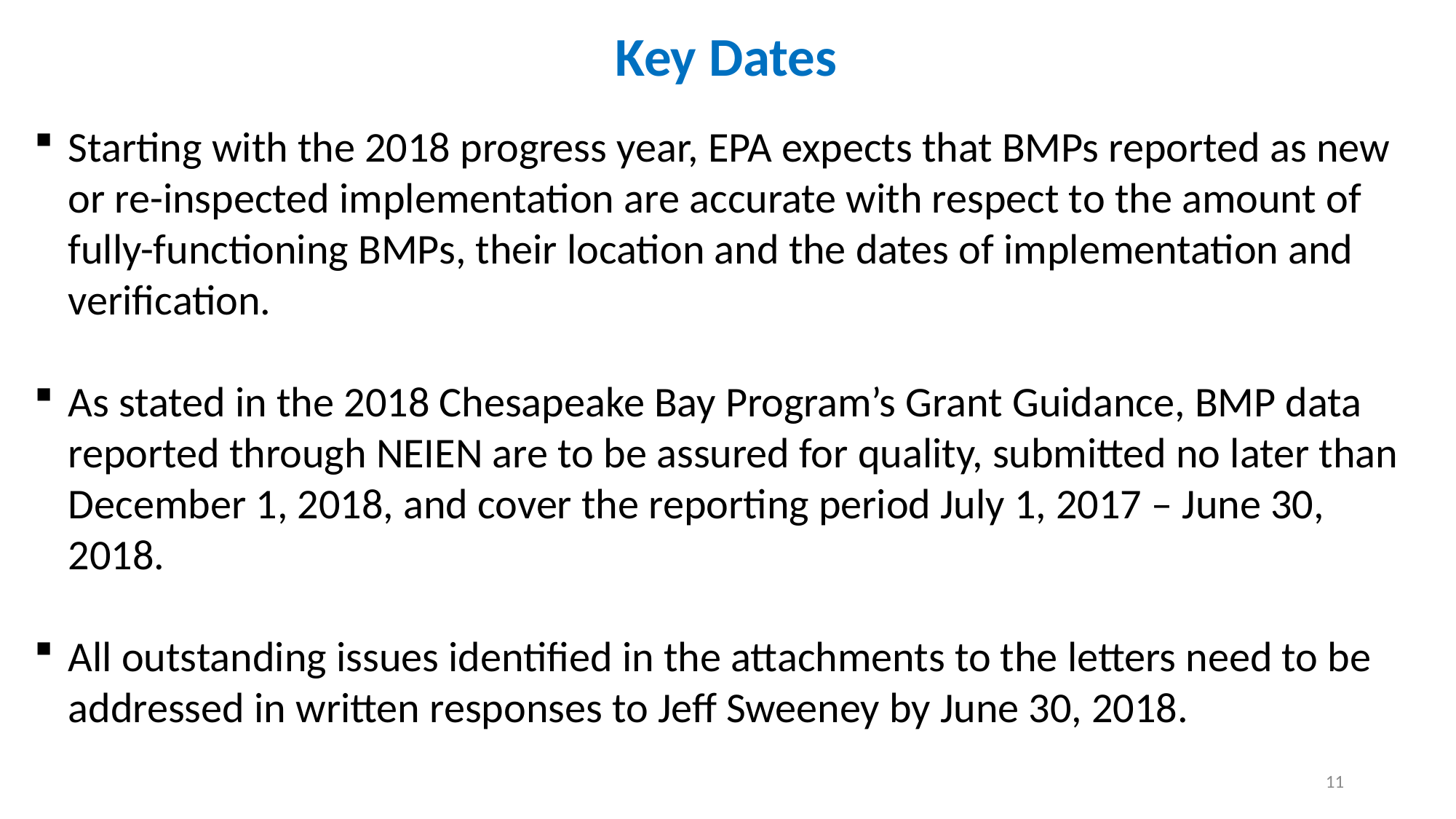

Key Dates

Starting with the 2018 progress year, EPA expects that BMPs reported as new or re-inspected implementation are accurate with respect to the amount of fully-functioning BMPs, their location and the dates of implementation and verification.

As stated in the 2018 Chesapeake Bay Program’s Grant Guidance, BMP data reported through NEIEN are to be assured for quality, submitted no later than December 1, 2018, and cover the reporting period July 1, 2017 – June 30, 2018.

All outstanding issues identified in the attachments to the letters need to be addressed in written responses to Jeff Sweeney by June 30, 2018.
11